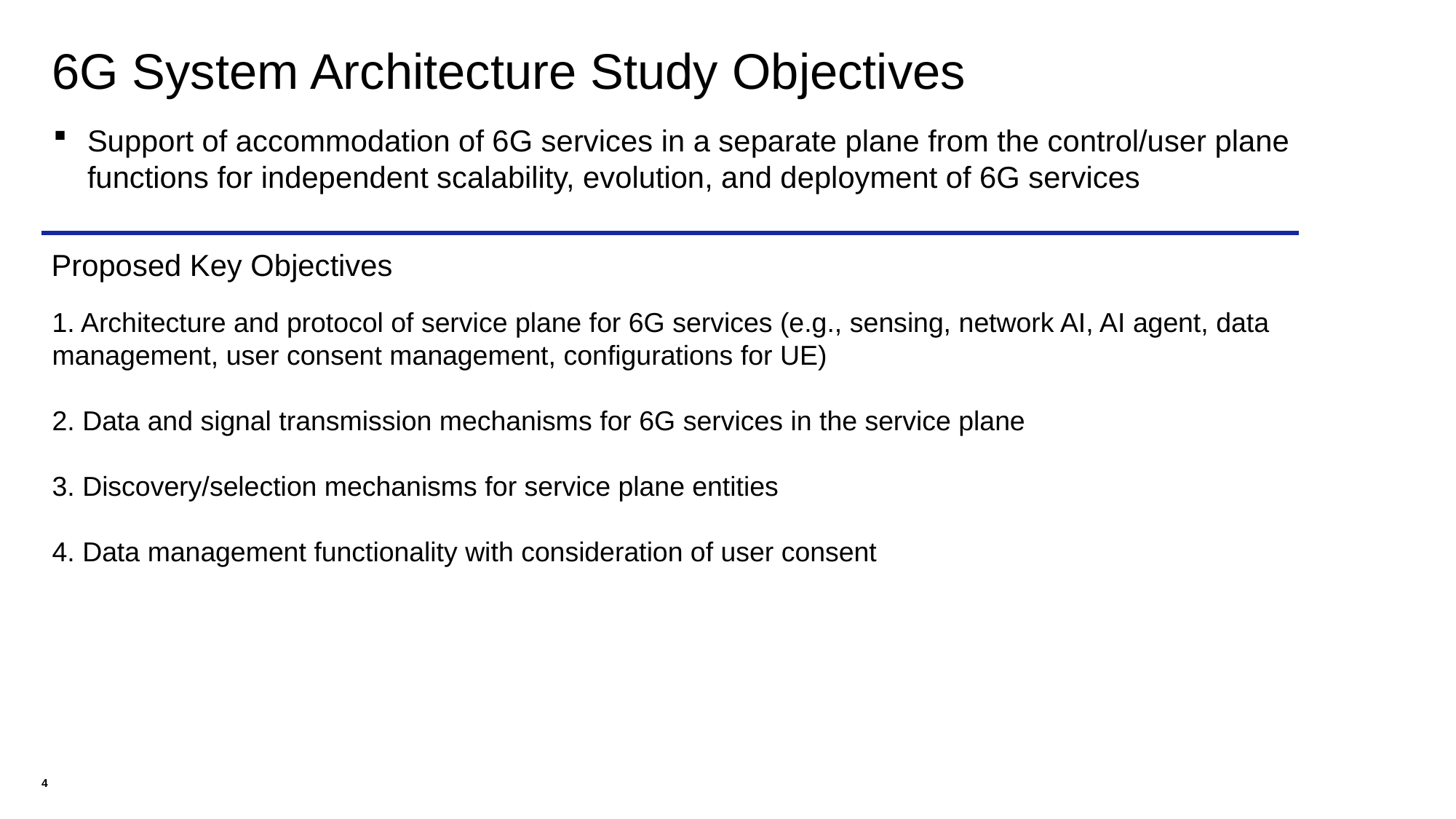

6G System Architecture Study Objectives
Support of accommodation of 6G services in a separate plane from the control/user plane functions for independent scalability, evolution, and deployment of 6G services
Proposed Key Objectives
1. Architecture and protocol of service plane for 6G services (e.g., sensing, network AI, AI agent, data management, user consent management, configurations for UE)

2. Data and signal transmission mechanisms for 6G services in the service plane

3. Discovery/selection mechanisms for service plane entities

4. Data management functionality with consideration of user consent